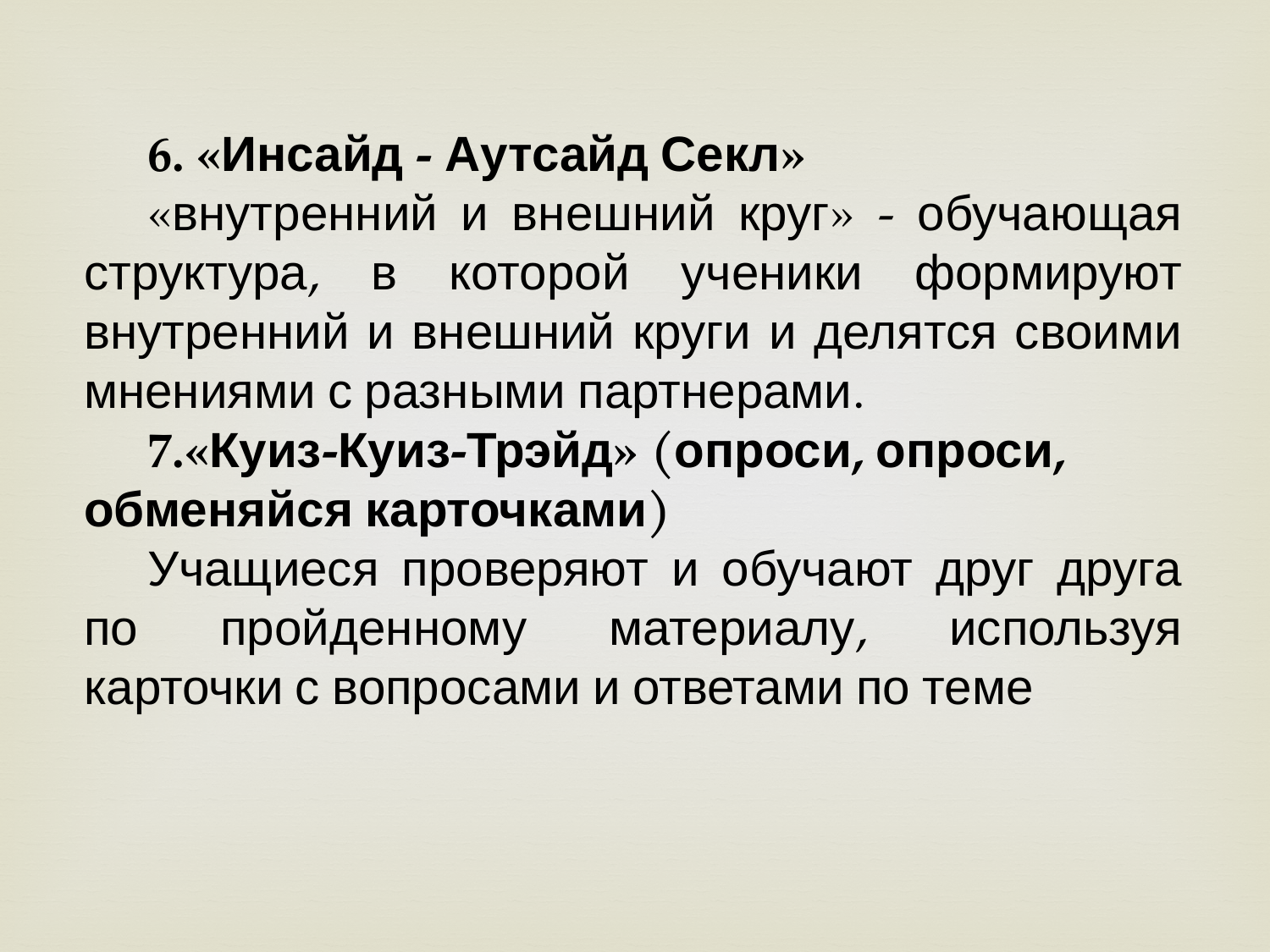

6. «Инсайд - Аутсайд Секл»
«внутренний и внешний круг» - обучающая структура, в которой ученики формируют внутренний и внешний круги и делятся своими мнениями с разными партнерами.
7.«Куиз-Куиз-Трэйд» (опроси, опроси, обменяйся карточками)
Учащиеся проверяют и обучают друг друга по пройденному материалу, используя карточки с вопросами и ответами по теме